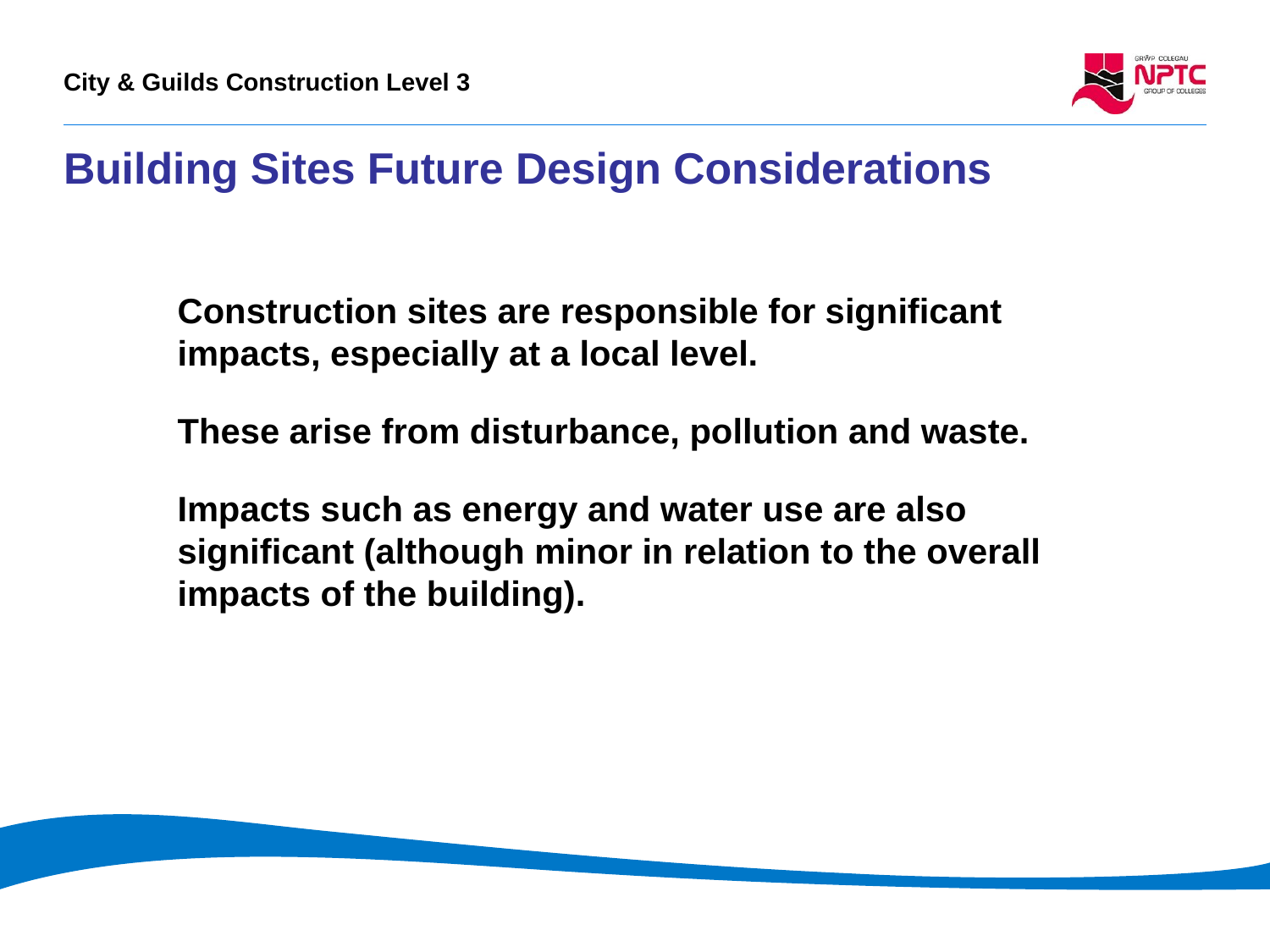

# Building Sites Future Design Considerations
Construction sites are responsible for significant impacts, especially at a local level.
These arise from disturbance, pollution and waste.
Impacts such as energy and water use are also significant (although minor in relation to the overall impacts of the building).